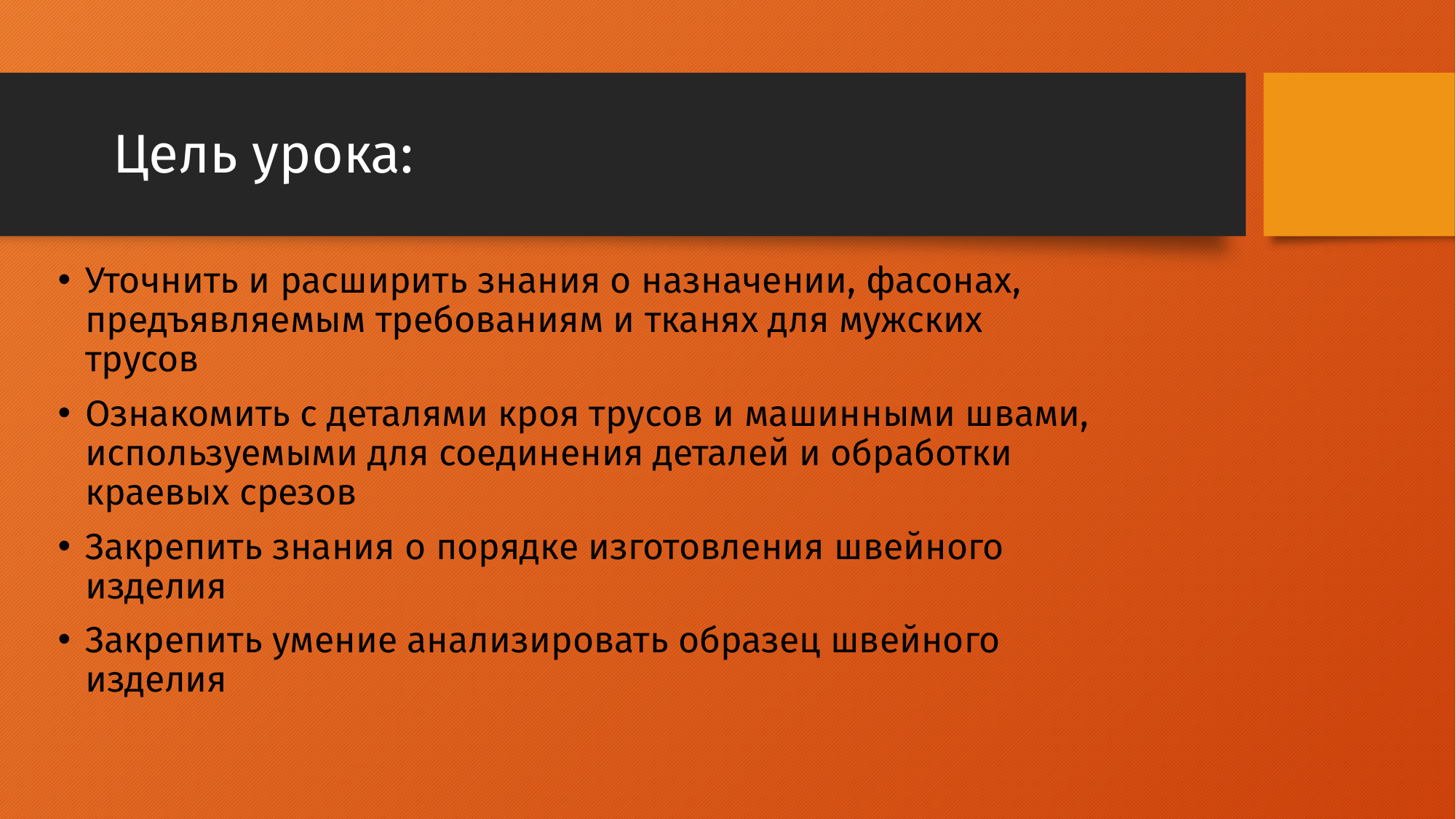

# Цель урока:
Уточнить и расширить знания о назначении, фасонах, предъявляемым требованиям и тканях для мужских трусов
Ознакомить с деталями кроя трусов и машинными швами, используемыми для соединения деталей и обработки краевых срезов
Закрепить знания о порядке изготовления швейного изделия
Закрепить умение анализировать образец швейного изделия